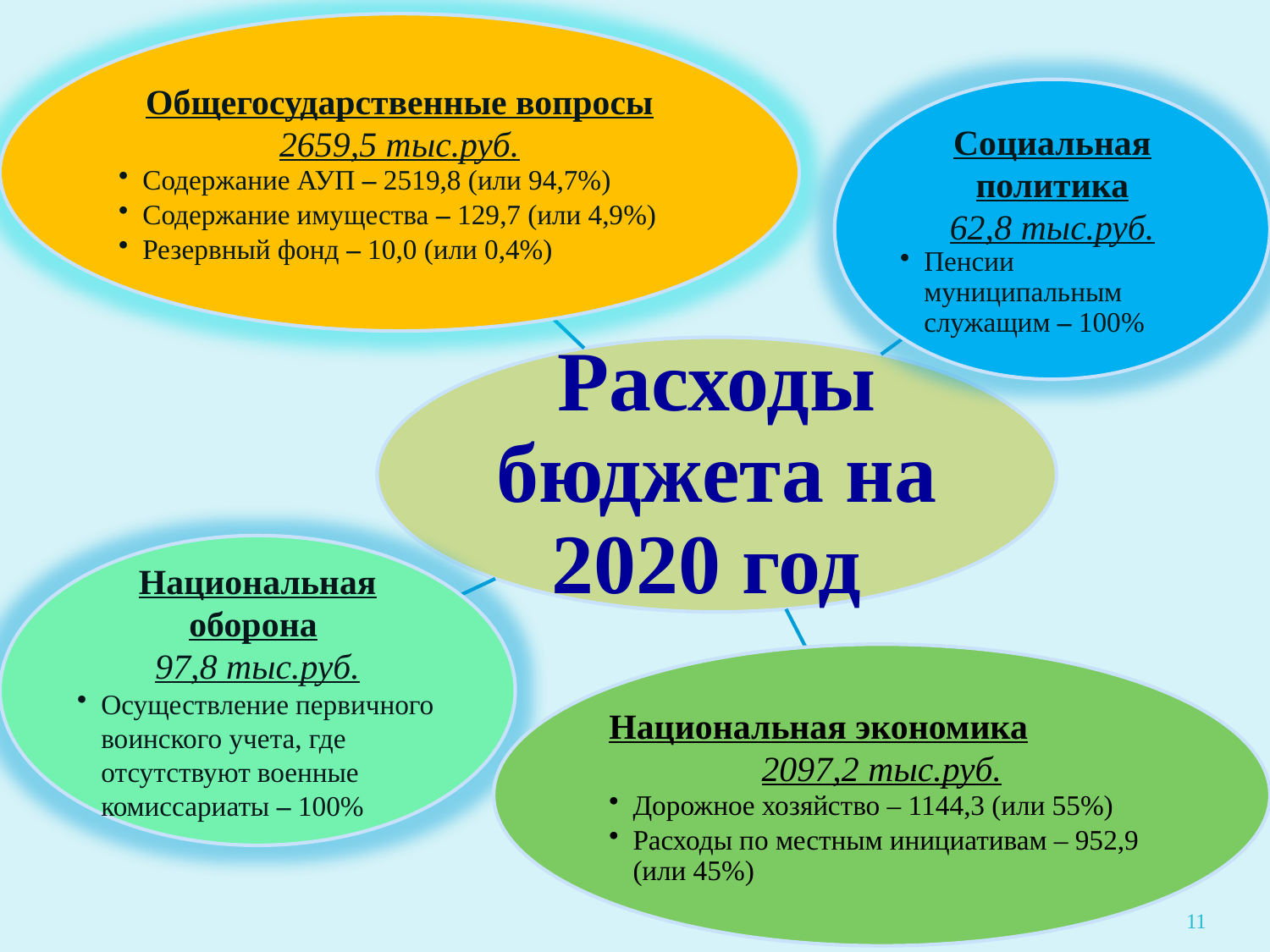

Расходы бюджета на 2020 год

Общегосударственные вопросы
2659,5 тыс.руб.
Содержание АУП – 2519,8 (или 94,7%)
Содержание имущества – 129,7 (или 4,9%)
Резервный фонд – 10,0 (или 0,4%)

Социальная политика
62,8 тыс.руб.
Пенсии муниципальным служащим – 100%

Национальная оборона
97,8 тыс.руб.
Осуществление первичного воинского учета, где отсутствуют военные комиссариаты – 100%

Национальная экономика
2097,2 тыс.руб.
Дорожное хозяйство – 1144,3 (или 55%)
Расходы по местным инициативам – 952,9 (или 45%)
11